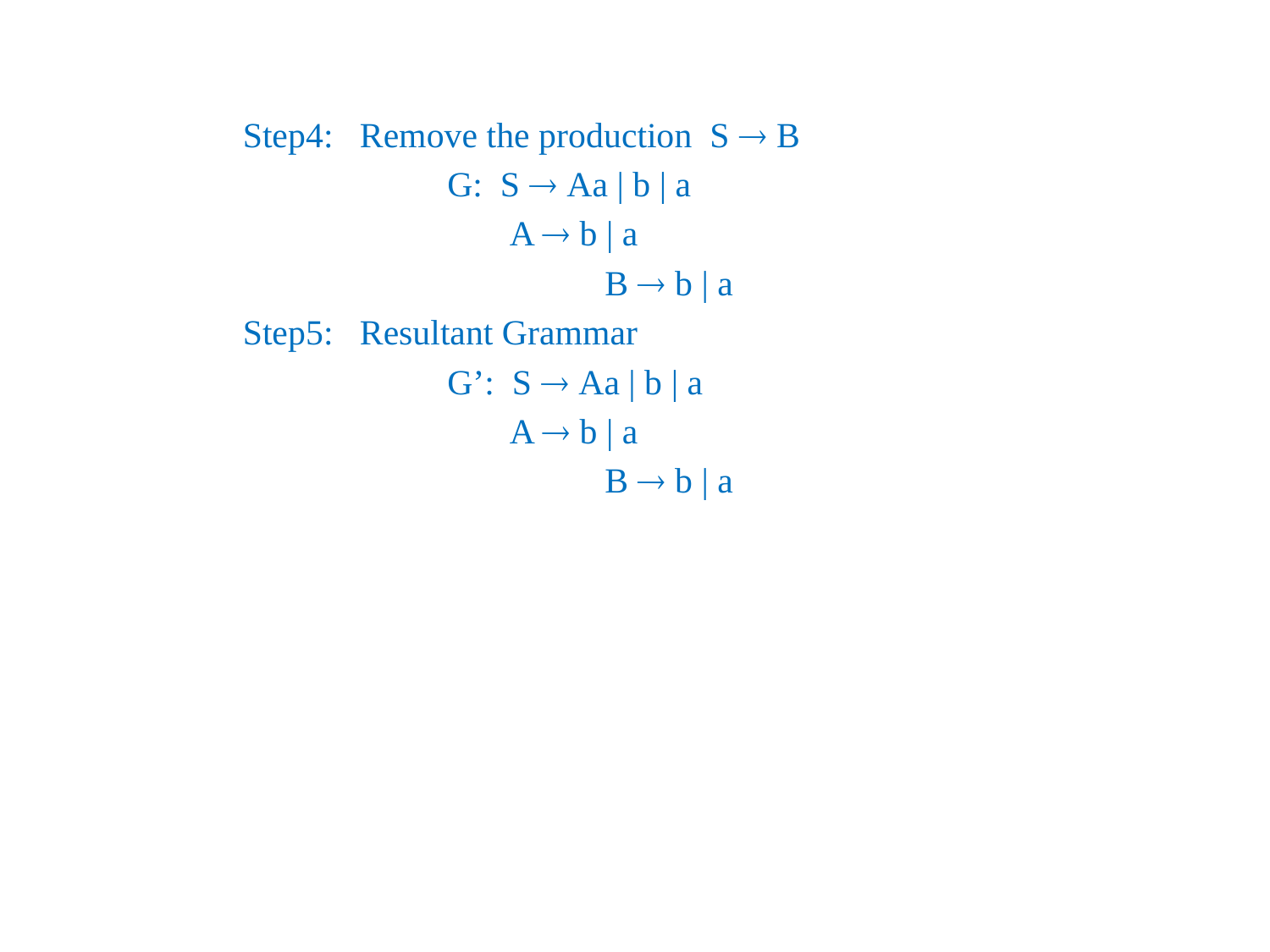

Step4:   Remove the production  S → B
                       G:  S → Aa | b | a
                              A → b | a
		     B → b | a
Step5:   Resultant Grammar
                       G’:  S → Aa | b | a
                              A → b | a
		     B → b | a